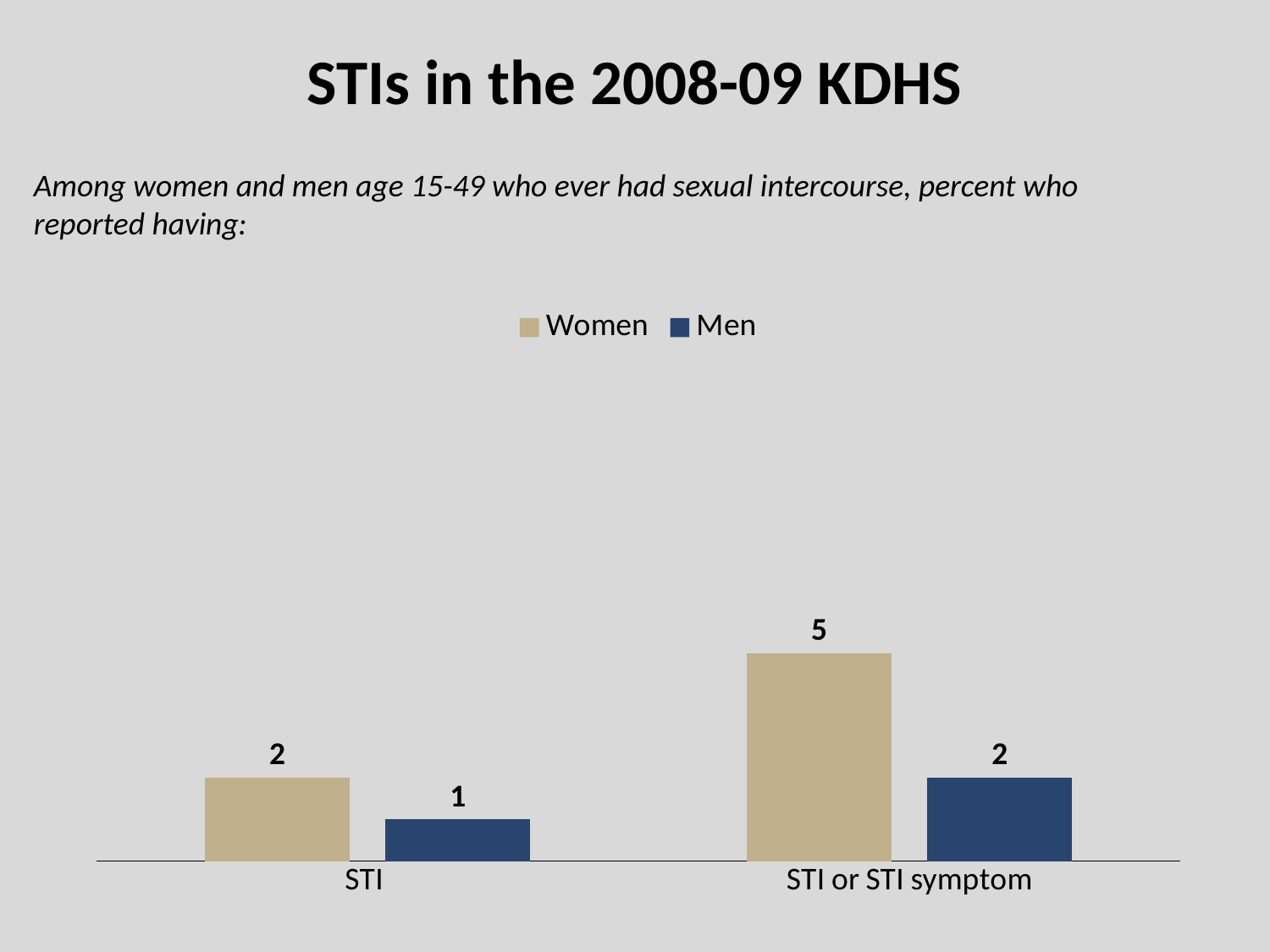

# STIs in the 2008-09 KDHS
Among women and men age 15-49 who ever had sexual intercourse, percent who reported having:

### Chart

| Category | Women | Men |
|---|---|---|
| STI  | 2.0 | 1.0 |
| STI or STI symptom | 5.0 | 2.0 |